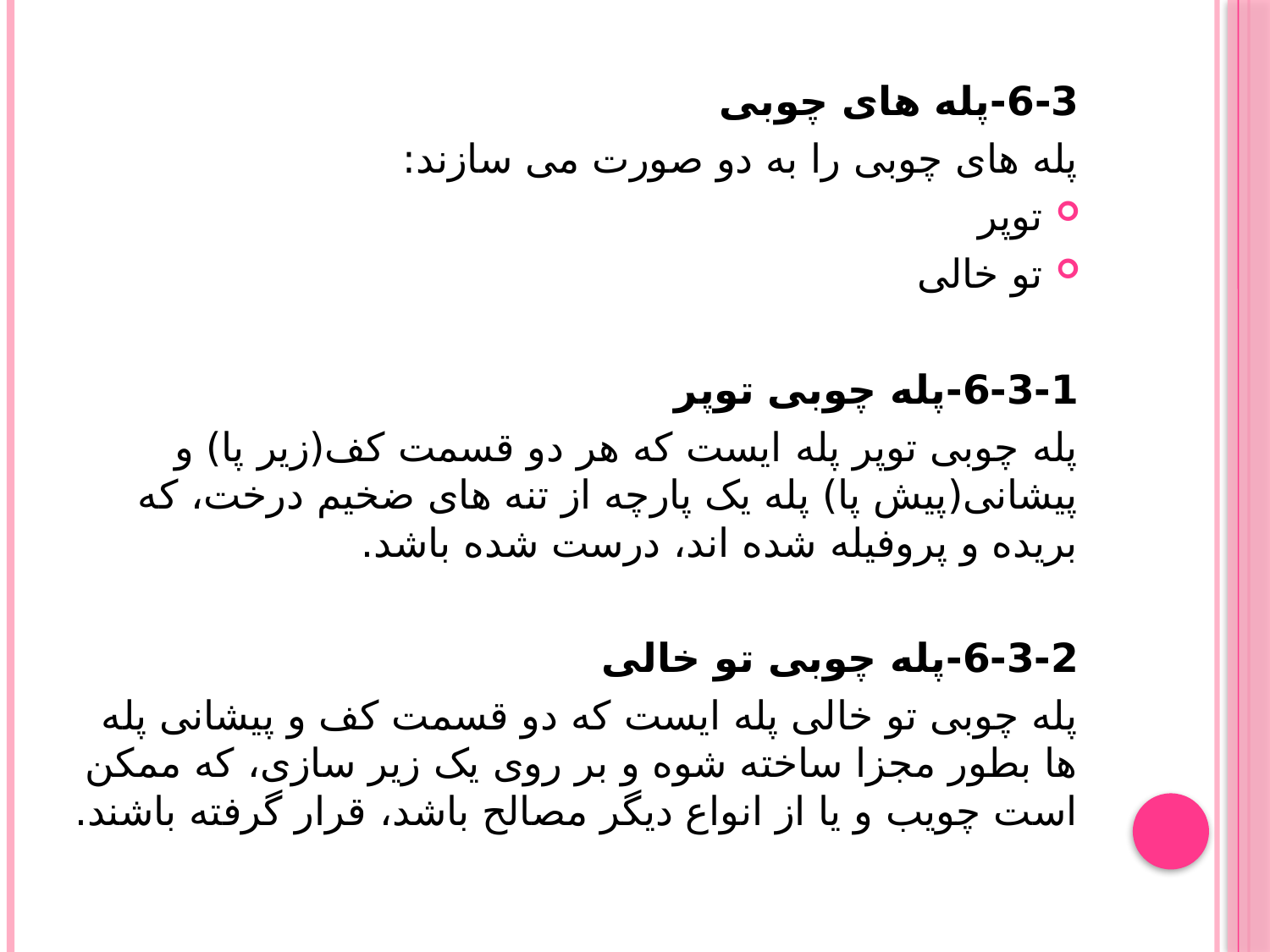

6-3-پله های چوبی
پله های چوبی را به دو صورت می سازند:
توپر
تو خالی

6-3-1-پله چوبی توپر
پله چوبی توپر پله ایست که هر دو قسمت کف(زیر پا) و پیشانی(پیش پا) پله یک پارچه از تنه های ضخیم درخت، که بریده و پروفیله شده اند، درست شده باشد.

6-3-2-پله چوبی تو خالی
پله چوبی تو خالی پله ایست که دو قسمت کف و پیشانی پله ها بطور مجزا ساخته شوه و بر روی یک زیر سازی، که ممکن است چویب و یا از انواع دیگر مصالح باشد، قرار گرفته باشند.